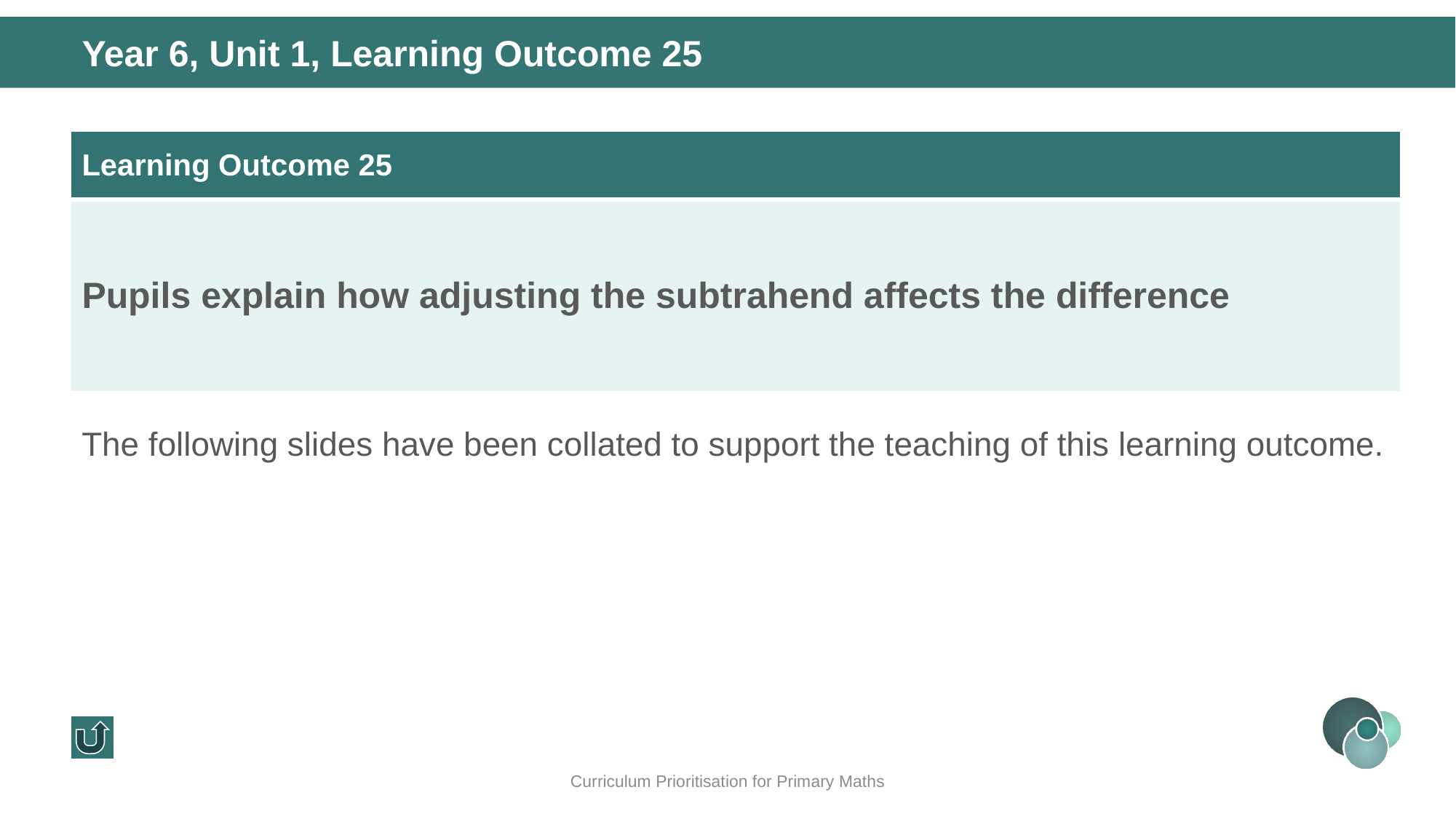

Year 6, Unit 1, Learning Outcome 25
| Learning Outcome 25 |
| --- |
| Pupils explain how adjusting the subtrahend affects the difference |
The following slides have been collated to support the teaching of this learning outcome.

Curriculum Prioritisation for Primary Maths